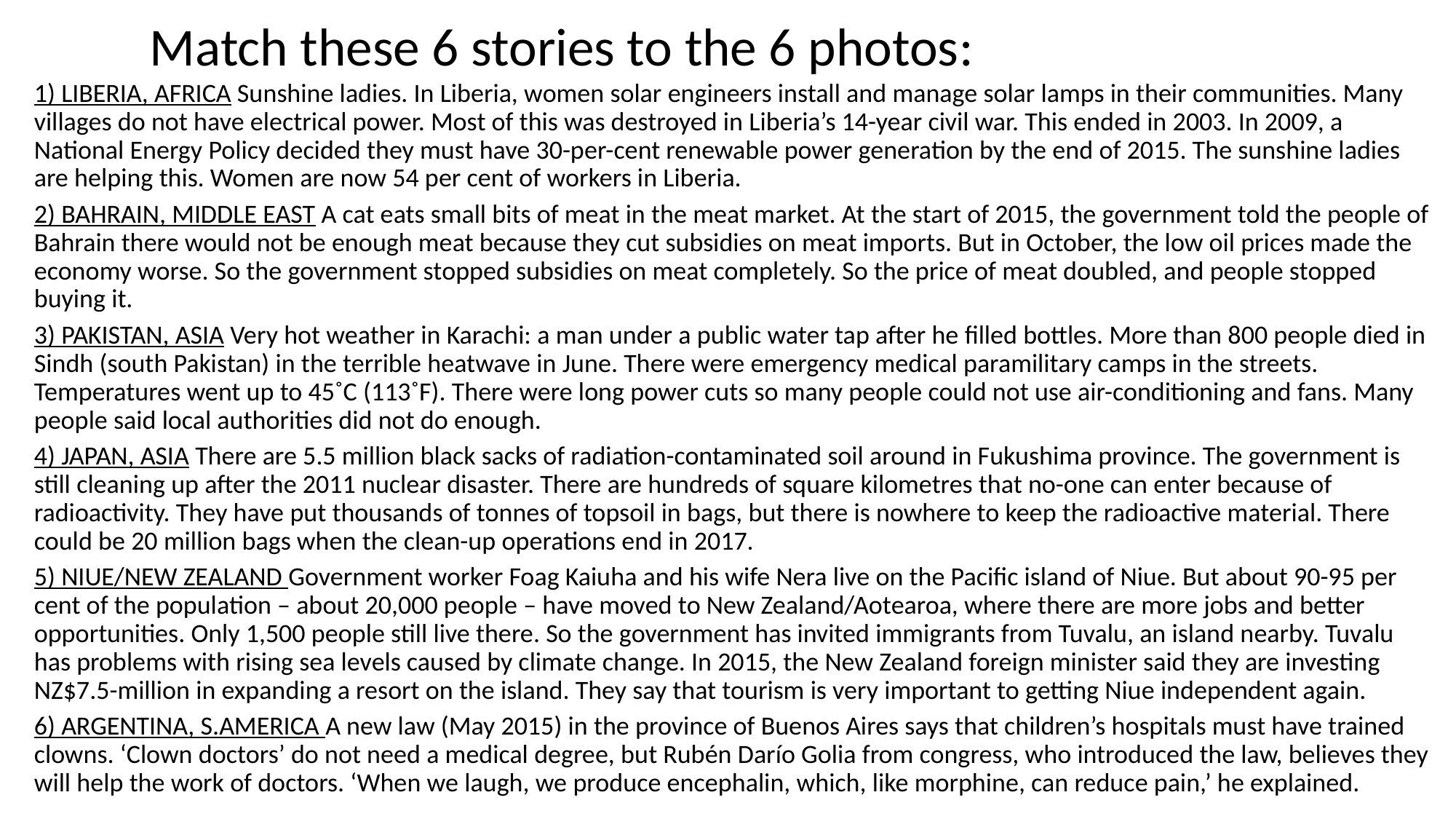

# Match these 6 stories to the 6 photos:
1) LIBERIA, AFRICA Sunshine ladies. In Liberia, women solar engineers install and manage solar lamps in their communities. Many villages do not have electrical power. Most of this was destroyed in Liberia’s 14-year civil war. This ended in 2003. In 2009, a National Energy Policy decided they must have 30-per-cent renewable power generation by the end of 2015. The sunshine ladies are helping this. Women are now 54 per cent of workers in Liberia.
2) BAHRAIN, MIDDLE EAST A cat eats small bits of meat in the meat market. At the start of 2015, the government told the people of Bahrain there would not be enough meat because they cut subsidies on meat imports. But in October, the low oil prices made the economy worse. So the government stopped subsidies on meat completely. So the price of meat doubled, and people stopped buying it.
3) PAKISTAN, ASIA Very hot weather in Karachi: a man under a public water tap after he filled bottles. More than 800 people died in Sindh (south Pakistan) in the terrible heatwave in June. There were emergency medical paramilitary camps in the streets. Temperatures went up to 45˚C (113˚F). There were long power cuts so many people could not use air-conditioning and fans. Many people said local authorities did not do enough.
4) JAPAN, ASIA There are 5.5 million black sacks of radiation-contaminated soil around in Fukushima province. The government is still cleaning up after the 2011 nuclear disaster. There are hundreds of square kilometres that no-one can enter because of radioactivity. They have put thousands of tonnes of topsoil in bags, but there is nowhere to keep the radioactive material. There could be 20 million bags when the clean-up operations end in 2017.
5) NIUE/NEW ZEALAND Government worker Foag Kaiuha and his wife Nera live on the Pacific island of Niue. But about 90-95 per cent of the population – about 20,000 people – have moved to New Zealand/Aotearoa, where there are more jobs and better opportunities. Only 1,500 people still live there. So the government has invited immigrants from Tuvalu, an island nearby. Tuvalu has problems with rising sea levels caused by climate change. In 2015, the New Zealand foreign minister said they are investing NZ$7.5-million in expanding a resort on the island. They say that tourism is very important to getting Niue independent again.
6) ARGENTINA, S.AMERICA A new law (May 2015) in the province of Buenos Aires says that children’s hospitals must have trained clowns. ‘Clown doctors’ do not need a medical degree, but Rubén Darío Golia from congress, who introduced the law, believes they will help the work of doctors. ‘When we laugh, we produce encephalin, which, like morphine, can reduce pain,’ he explained.